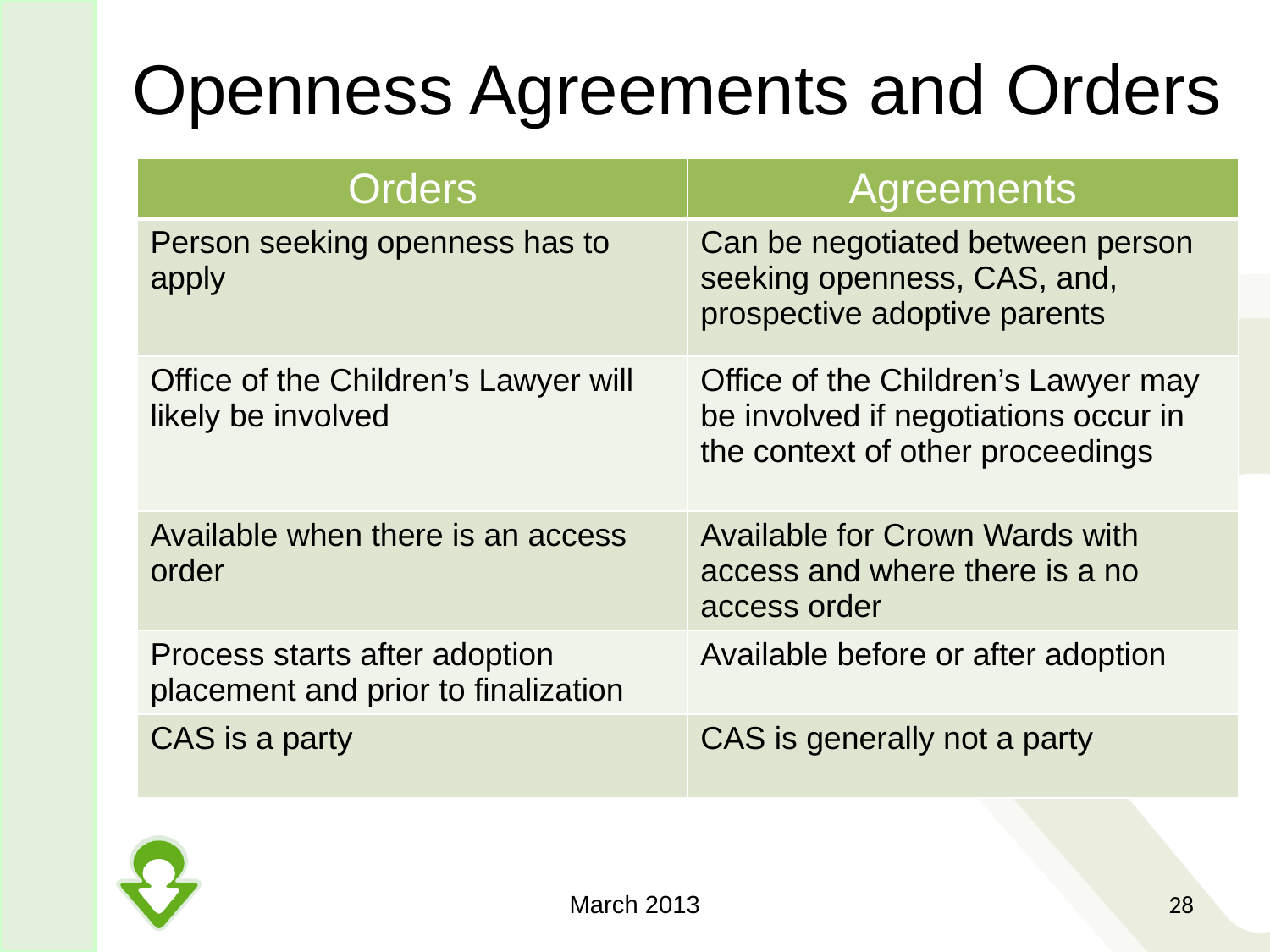

# Openness Agreements and Orders
| Orders | Agreements |
| --- | --- |
| Person seeking openness has to apply | Can be negotiated between person seeking openness, CAS, and, prospective adoptive parents |
| Office of the Children’s Lawyer will likely be involved | Office of the Children’s Lawyer may be involved if negotiations occur in the context of other proceedings |
| Available when there is an access order | Available for Crown Wards with access and where there is a no access order |
| Process starts after adoption placement and prior to finalization | Available before or after adoption |
| CAS is a party | CAS is generally not a party |
March 2013
28